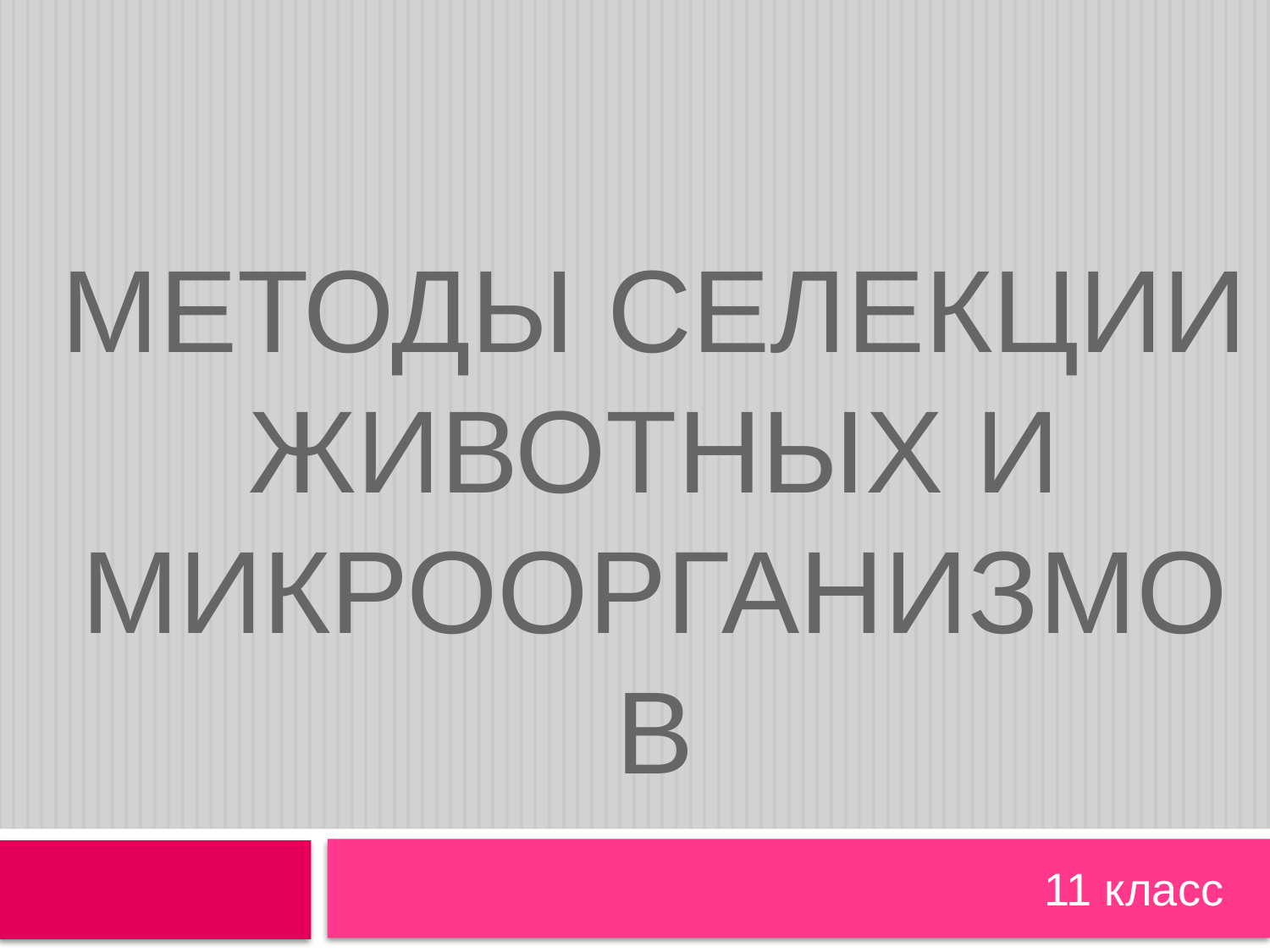

# Методы селекции животных и микроорганизмов
11 класс